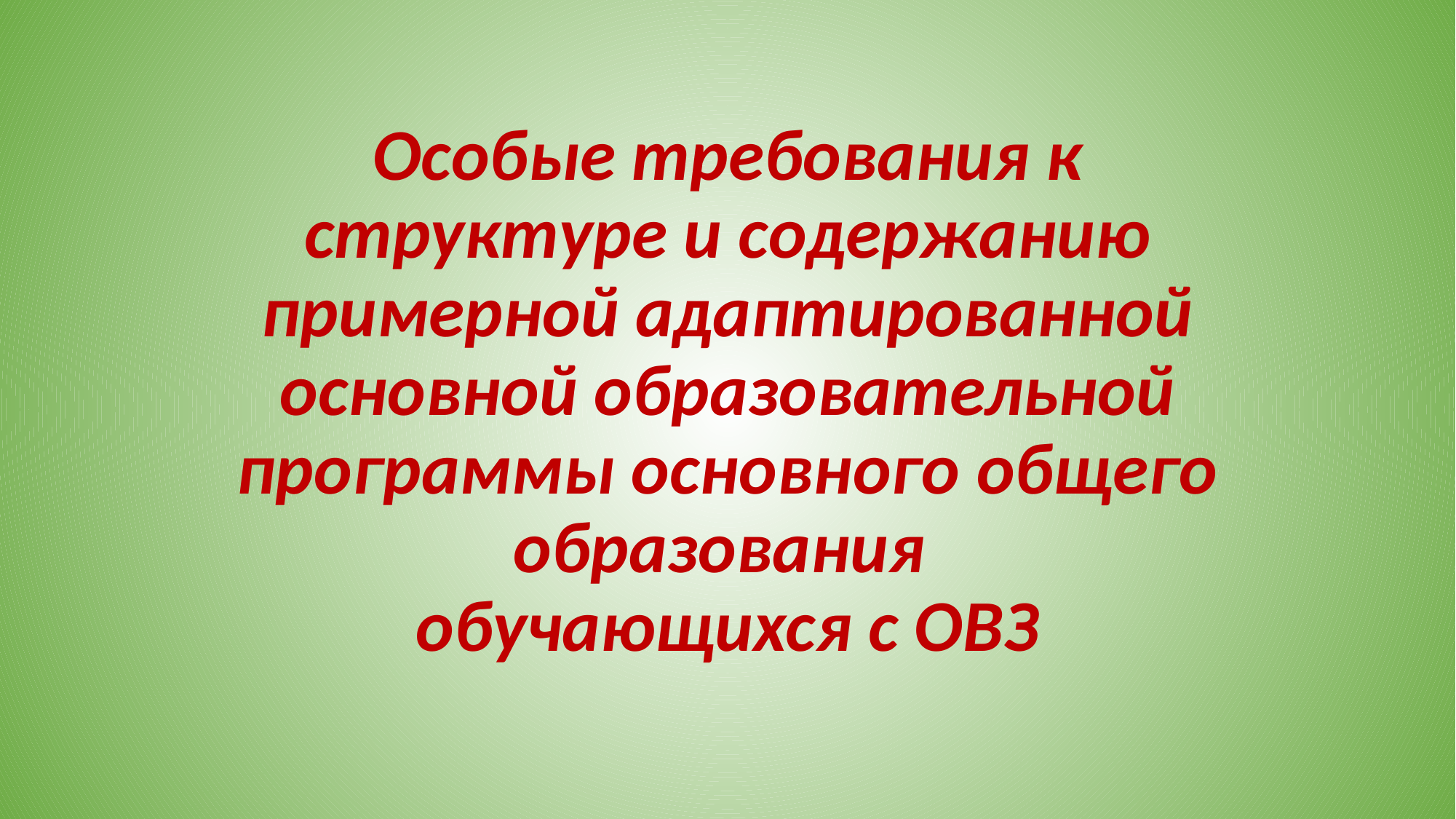

# Особые требования к структуре и содержанию примерной адаптированной основной образовательной программы основного общего образования обучающихся с ОВЗ